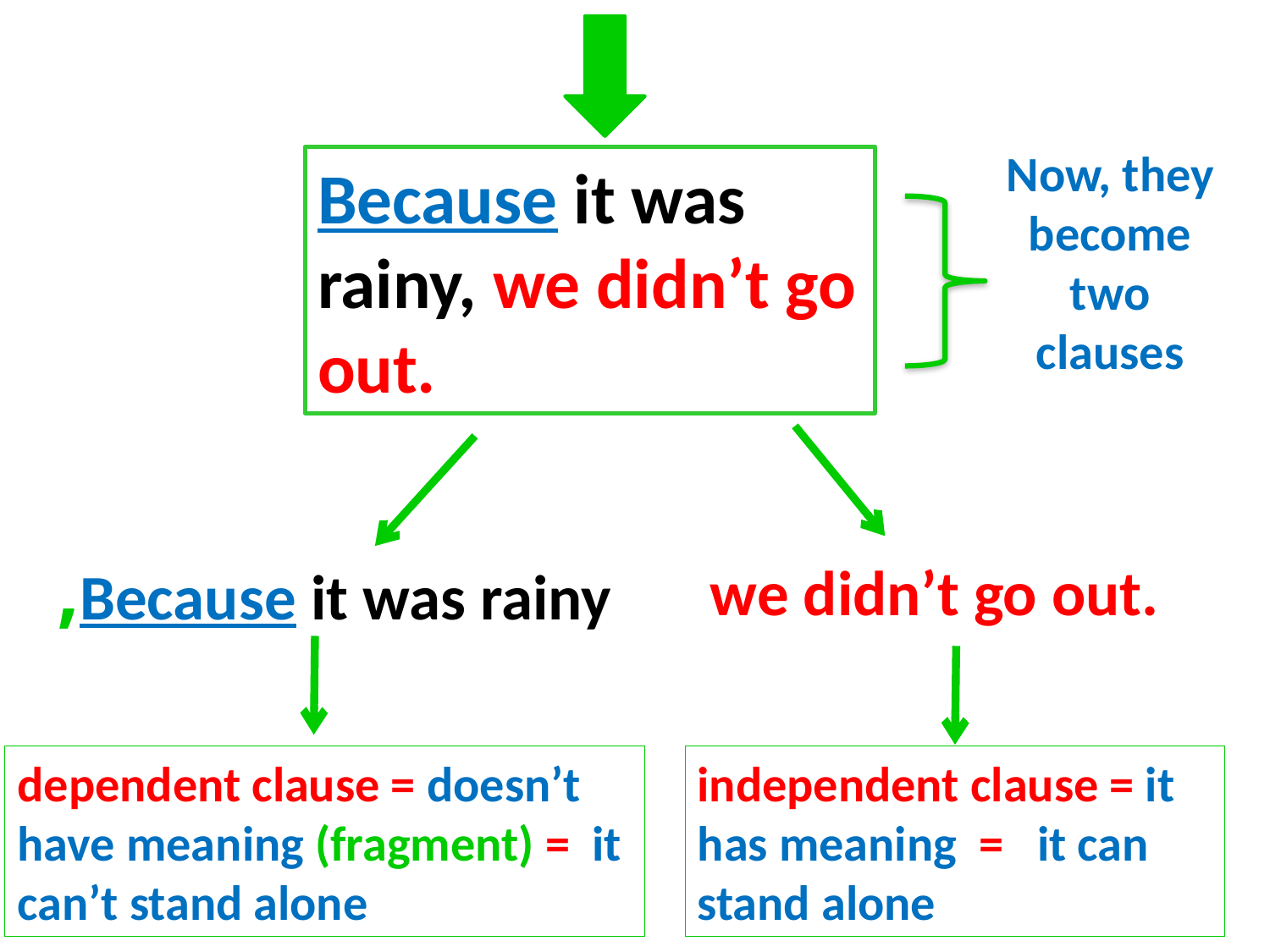

Now, they become two clauses
Because it was rainy, we didn’t go out.

Because it was rainy,
we didn’t go out.
dependent clause = doesn’t have meaning (fragment) =  it can’t stand alone
independent clause = it has meaning  =   it can  stand alone